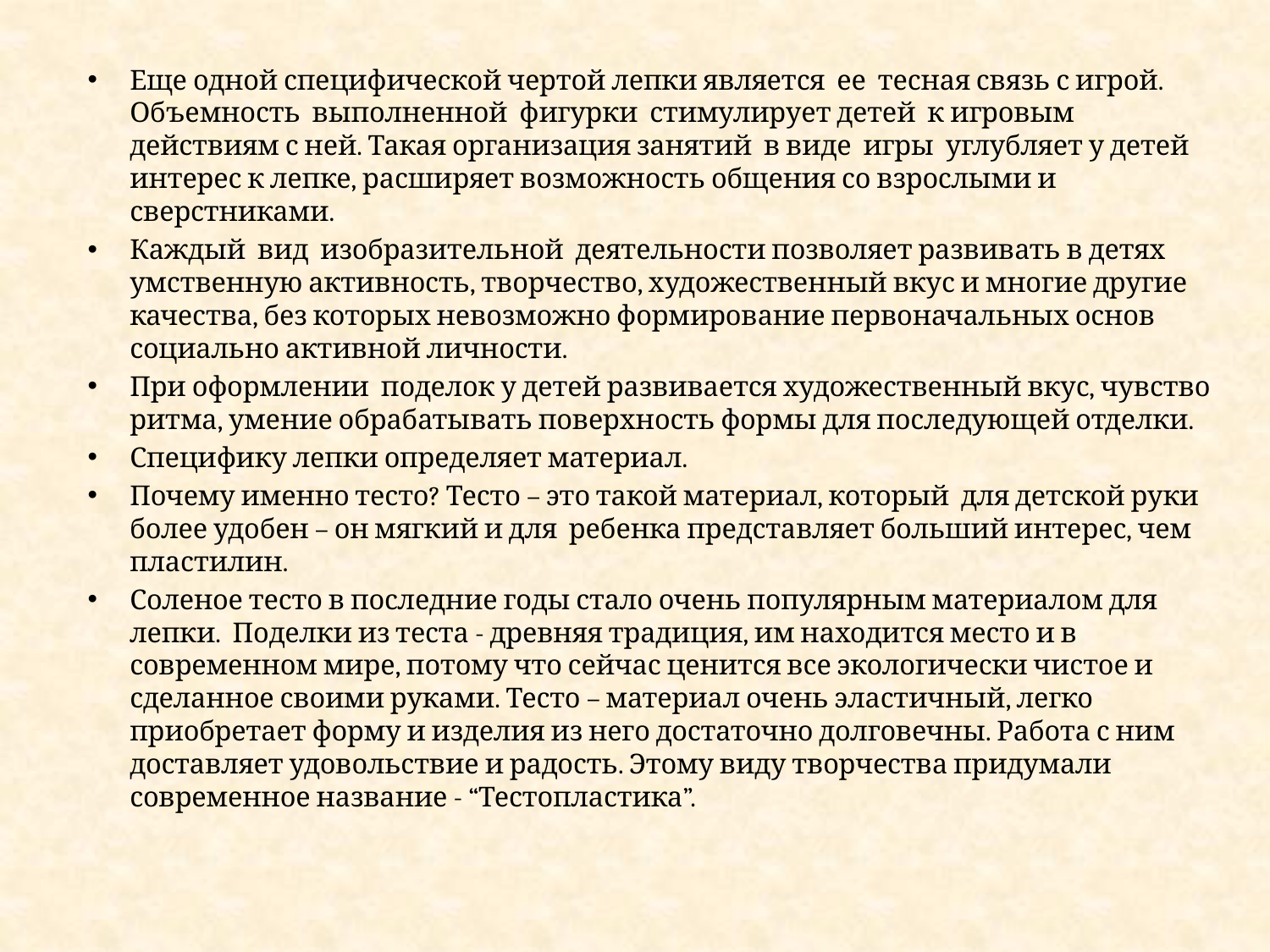

Еще одной специфической чертой лепки является  ее  тесная связь с игрой. Объемность  выполненной  фигурки  стимулирует детей  к игровым действиям с ней. Такая организация занятий  в виде  игры  углубляет у детей интерес к лепке, расширяет возможность общения со взрослыми и сверстниками.
Каждый  вид  изобразительной  деятельности позволяет развивать в детях умственную активность, творчество, художественный вкус и многие другие качества, без которых невозможно формирование первоначальных основ социально активной личности.
При оформлении  поделок у детей развивается художественный вкус, чувство ритма, умение обрабатывать поверхность формы для последующей отделки.
Специфику лепки определяет материал.
Почему именно тесто? Тесто – это такой материал, который  для детской руки более удобен – он мягкий и для  ребенка представляет больший интерес, чем  пластилин.
Соленое тесто в последние годы стало очень популярным материалом для лепки.  Поделки из теста - древняя традиция, им находится место и в современном мире, потому что сейчас ценится все экологически чистое и сделанное своими руками. Тесто – материал очень эластичный, легко приобретает форму и изделия из него достаточно долговечны. Работа с ним доставляет удовольствие и радость. Этому виду творчества придумали современное название - “Тестопластика”.